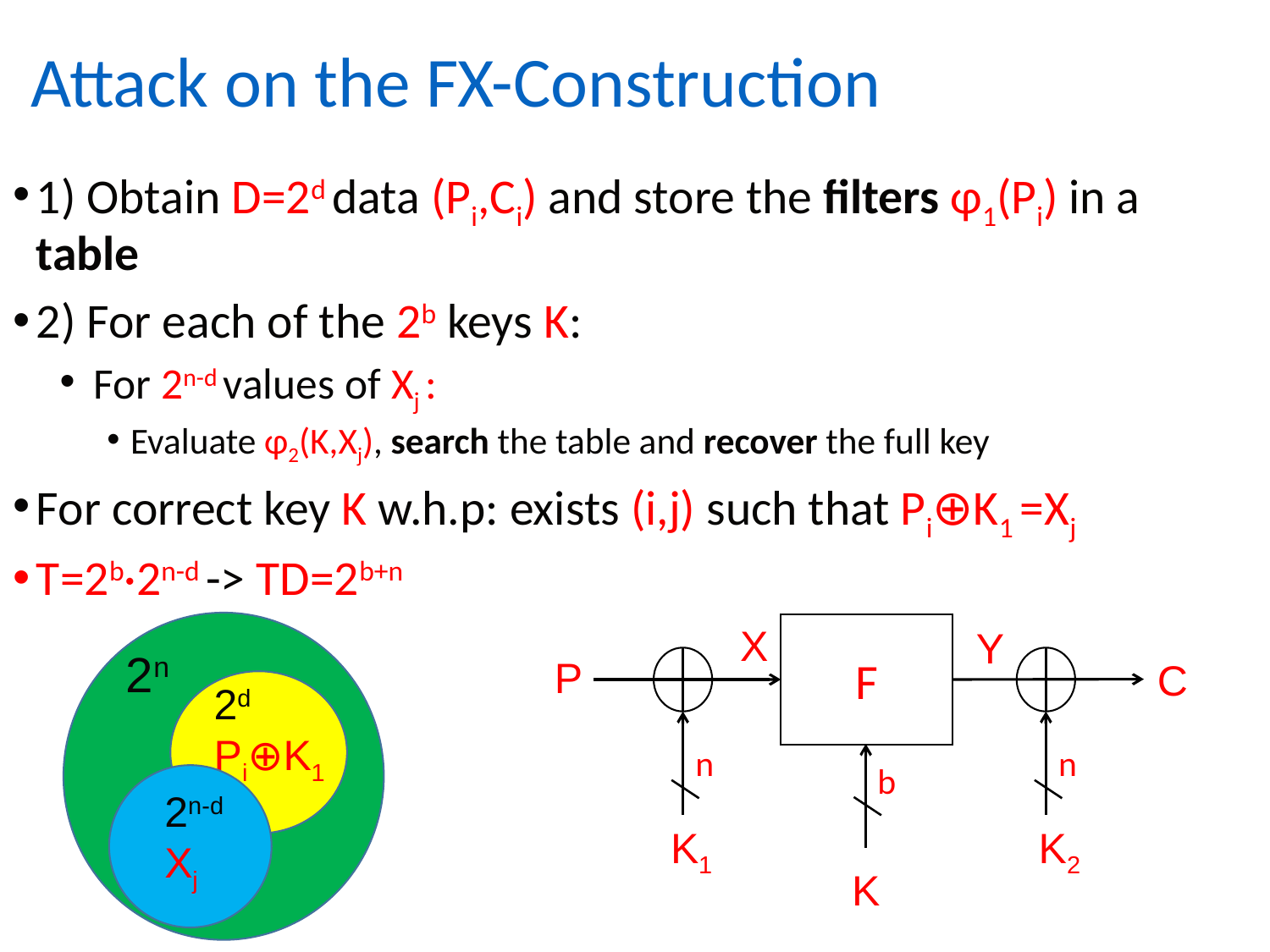

# Attack on the FX-Construction
1) Obtain D=2d data (Pi,Ci) and store the filters φ1(Pi) in a table
2) For each of the 2b keys K:
 For 2n-d values of Xj :
Evaluate φ2(K,Xj), search the table and recover the full key
For correct key K w.h.p: exists (i,j) such that Pi⊕K1 =Xj
T=2b·2n-d -> TD=2b+n

2d
Pi⊕K1

2n
2n-d
Xj
X
F

K2
K1
Y
P
C
n
n
b
K